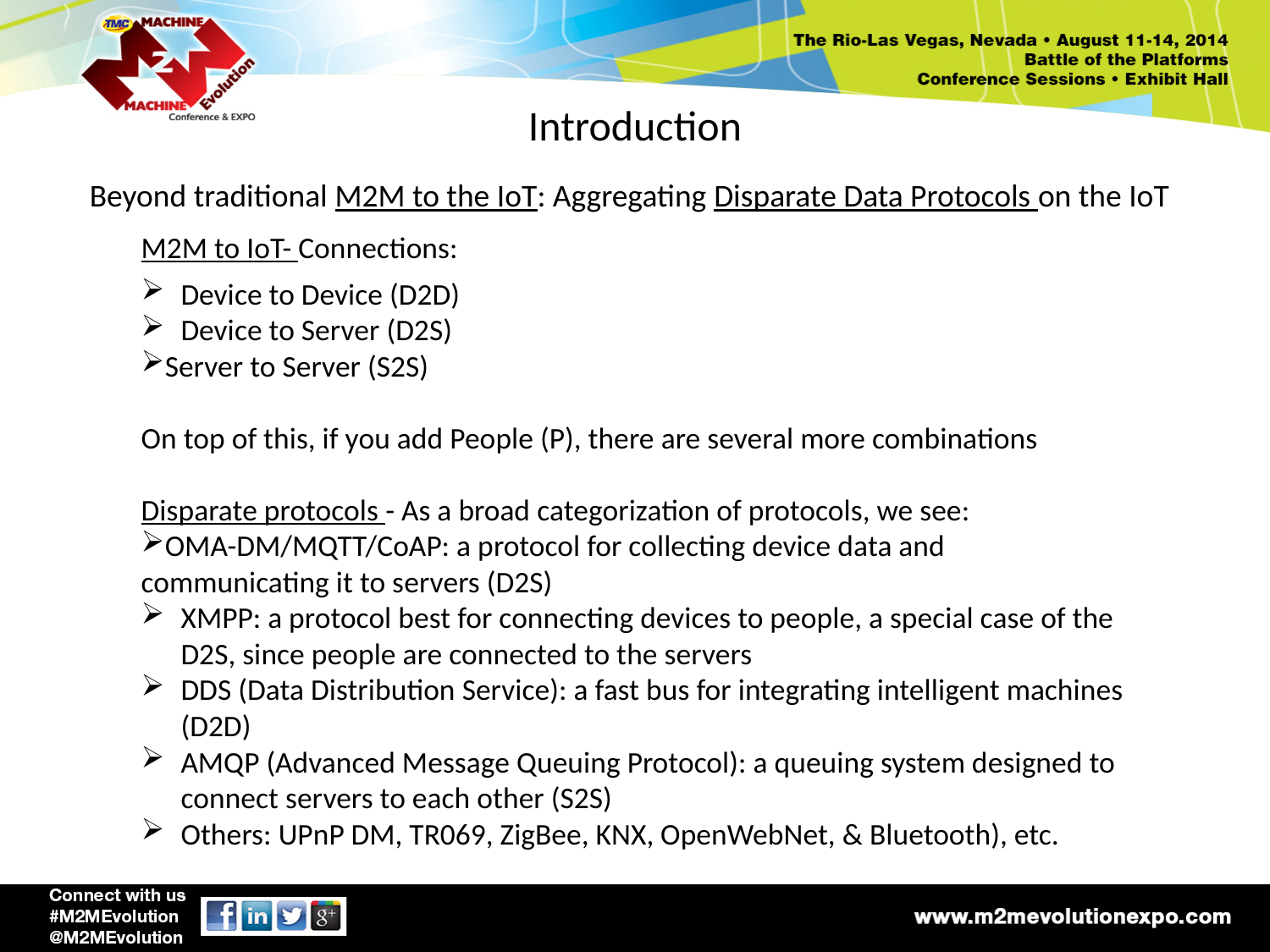

Introduction
Beyond traditional M2M to the IoT: Aggregating Disparate Data Protocols on the IoT
M2M to IoT- Connections:
Device to Device (D2D)
Device to Server (D2S)
Server to Server (S2S)

On top of this, if you add People (P), there are several more combinations

Disparate protocols - As a broad categorization of protocols, we see:
OMA-DM/MQTT/CoAP: a protocol for collecting device data and communicating it to servers (D2S)
XMPP: a protocol best for connecting devices to people, a special case of the D2S, since people are connected to the servers
DDS (Data Distribution Service): a fast bus for integrating intelligent machines (D2D)
AMQP (Advanced Message Queuing Protocol): a queuing system designed to connect servers to each other (S2S)
Others: UPnP DM, TR069, ZigBee, KNX, OpenWebNet, & Bluetooth), etc.